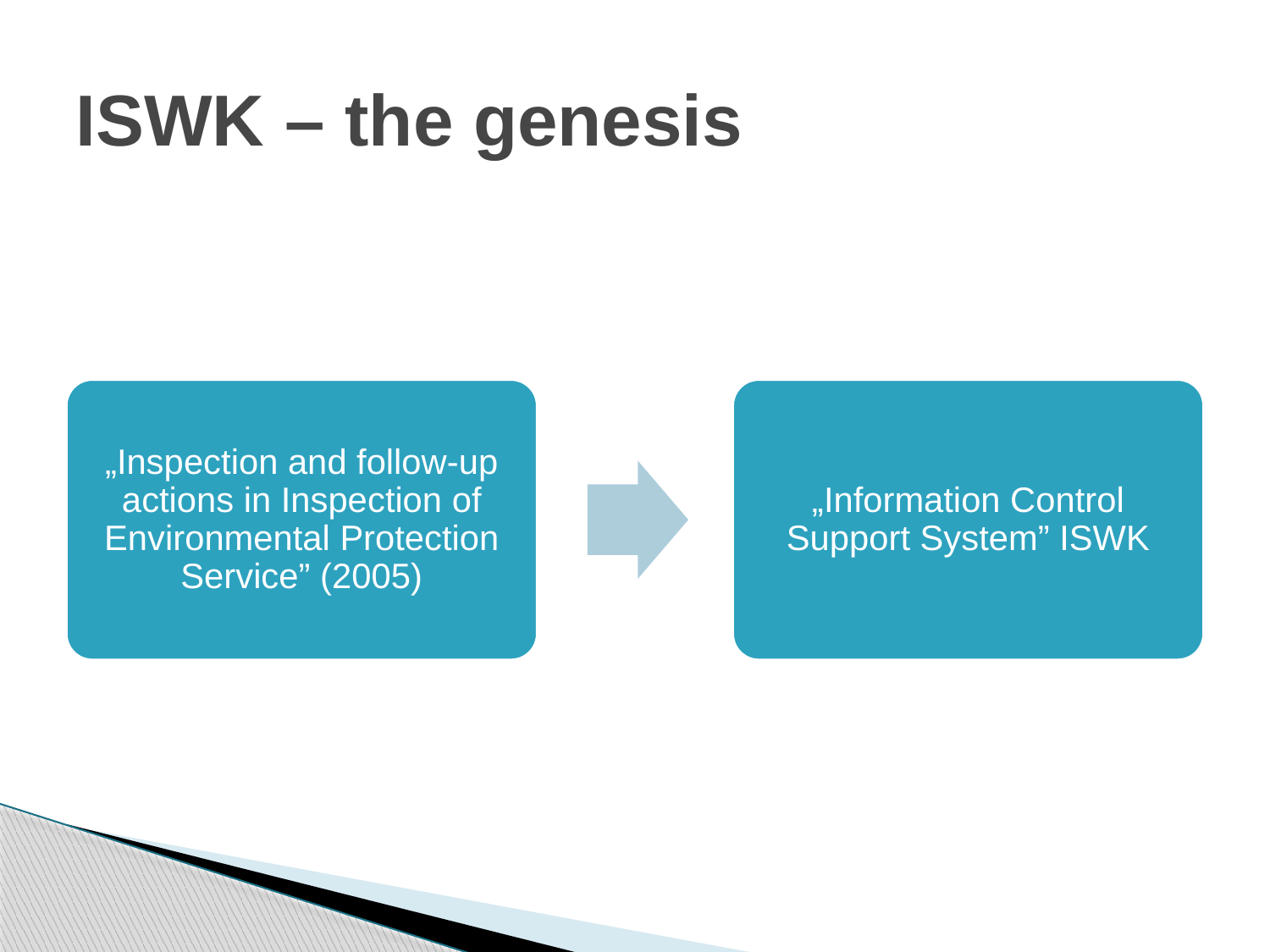

# ISWK – the genesis
„Inspection and follow-up actions in Inspection of Environmental Protection Service” (2005)

„Information Control Support System” ISWK